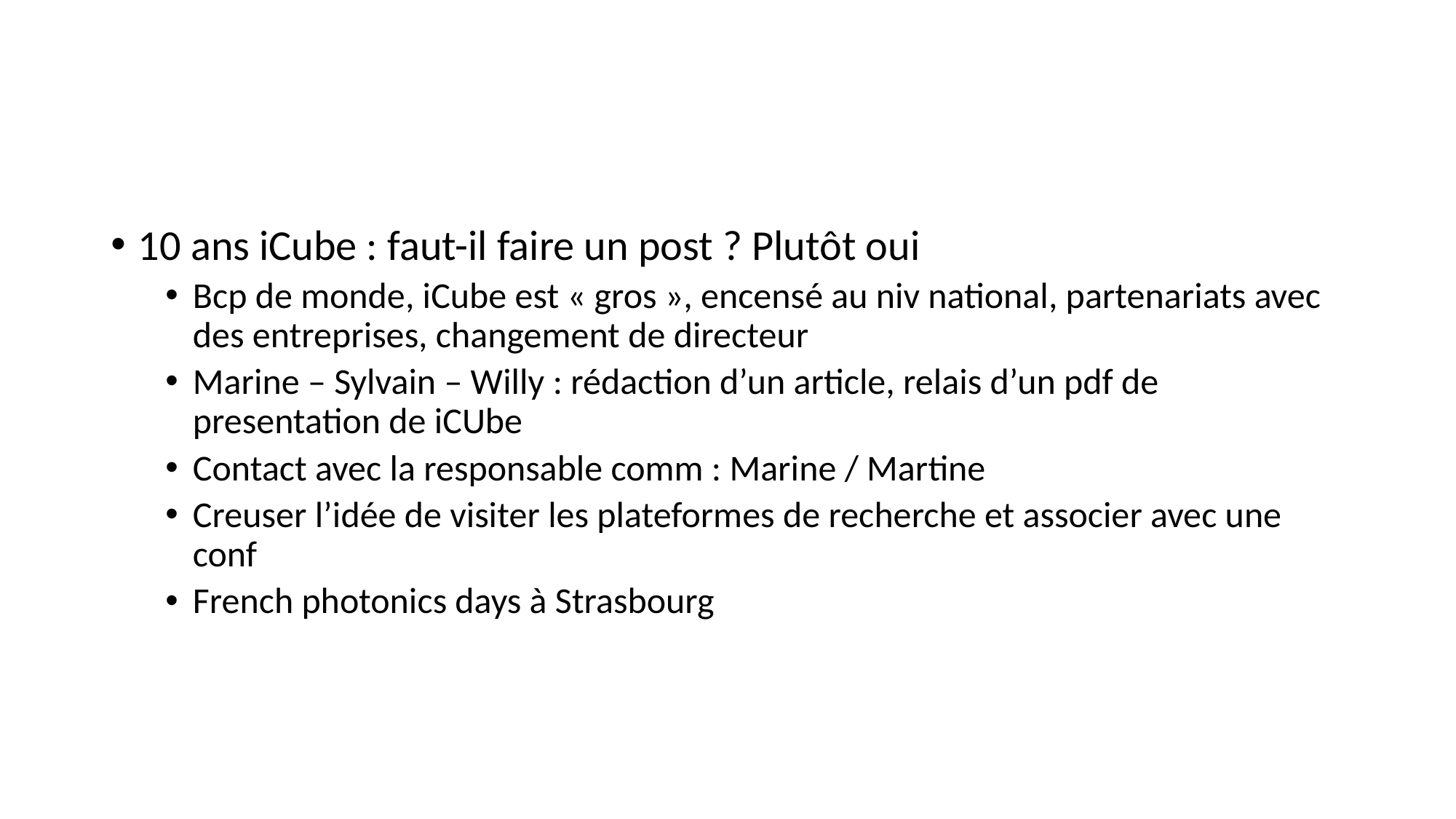

#
10 ans iCube : faut-il faire un post ? Plutôt oui
Bcp de monde, iCube est « gros », encensé au niv national, partenariats avec des entreprises, changement de directeur
Marine – Sylvain – Willy : rédaction d’un article, relais d’un pdf de presentation de iCUbe
Contact avec la responsable comm : Marine / Martine
Creuser l’idée de visiter les plateformes de recherche et associer avec une conf
French photonics days à Strasbourg